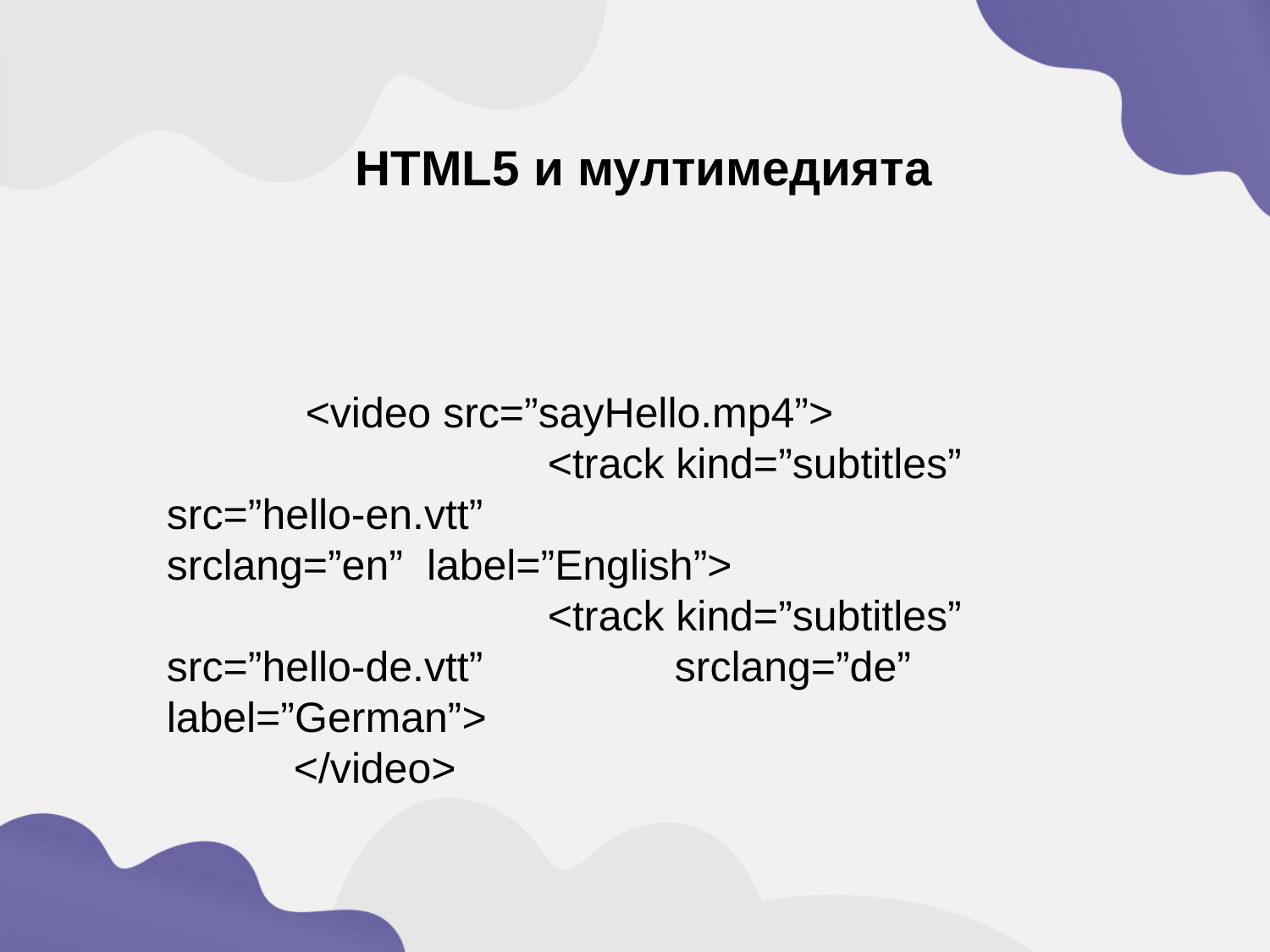

HTML5 и мултимедията

	 	 <video src=”sayHello.mp4”>
				<track kind=”subtitles” src=”hello-en.vtt” 				srclang=”en”  label=”English”>
				<track kind=”subtitles” src=”hello-de.vtt” 		srclang=”de” label=”German”>
		</video>